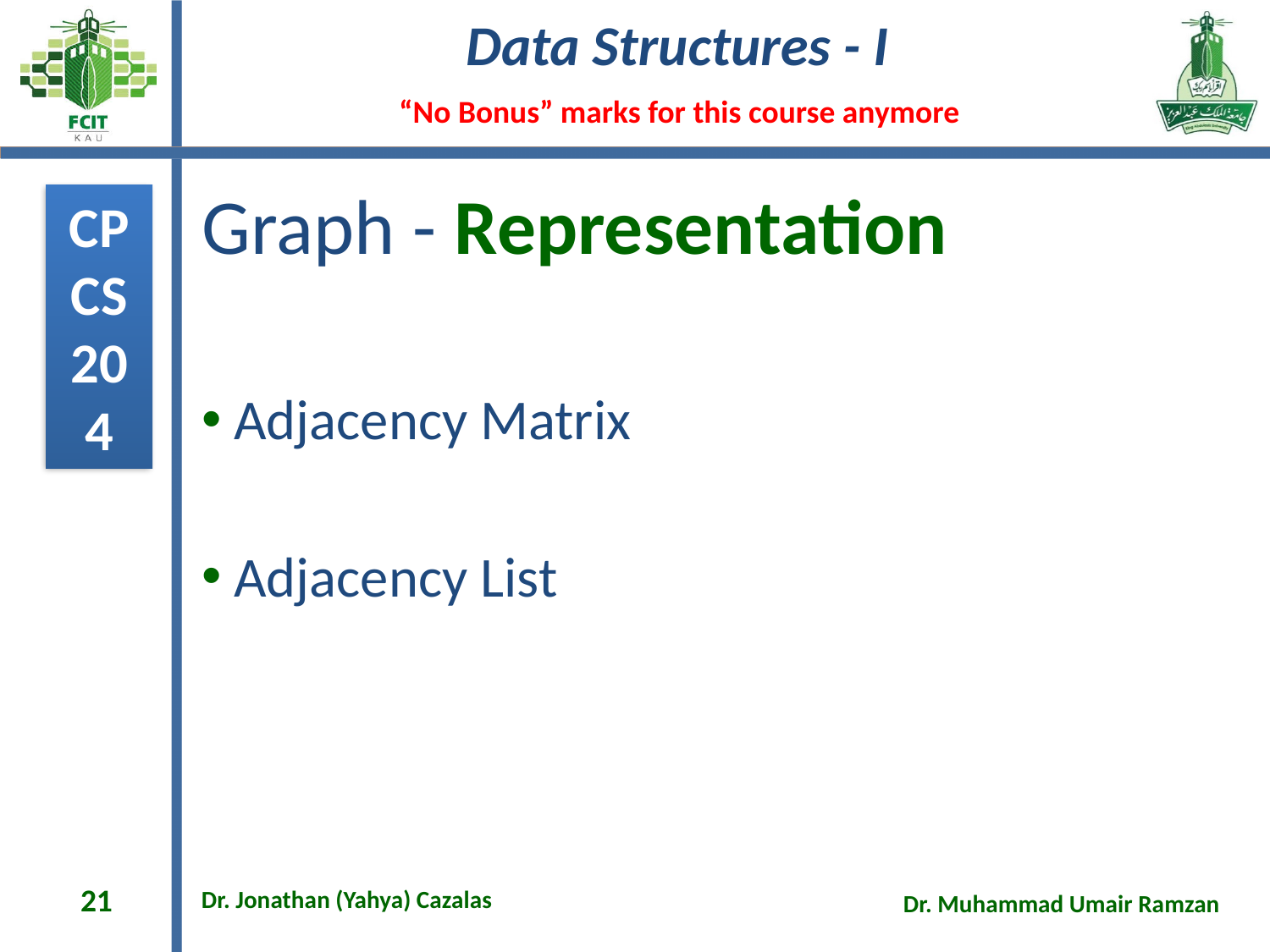

# Graph - Representation

Adjacency Matrix

Adjacency List

21